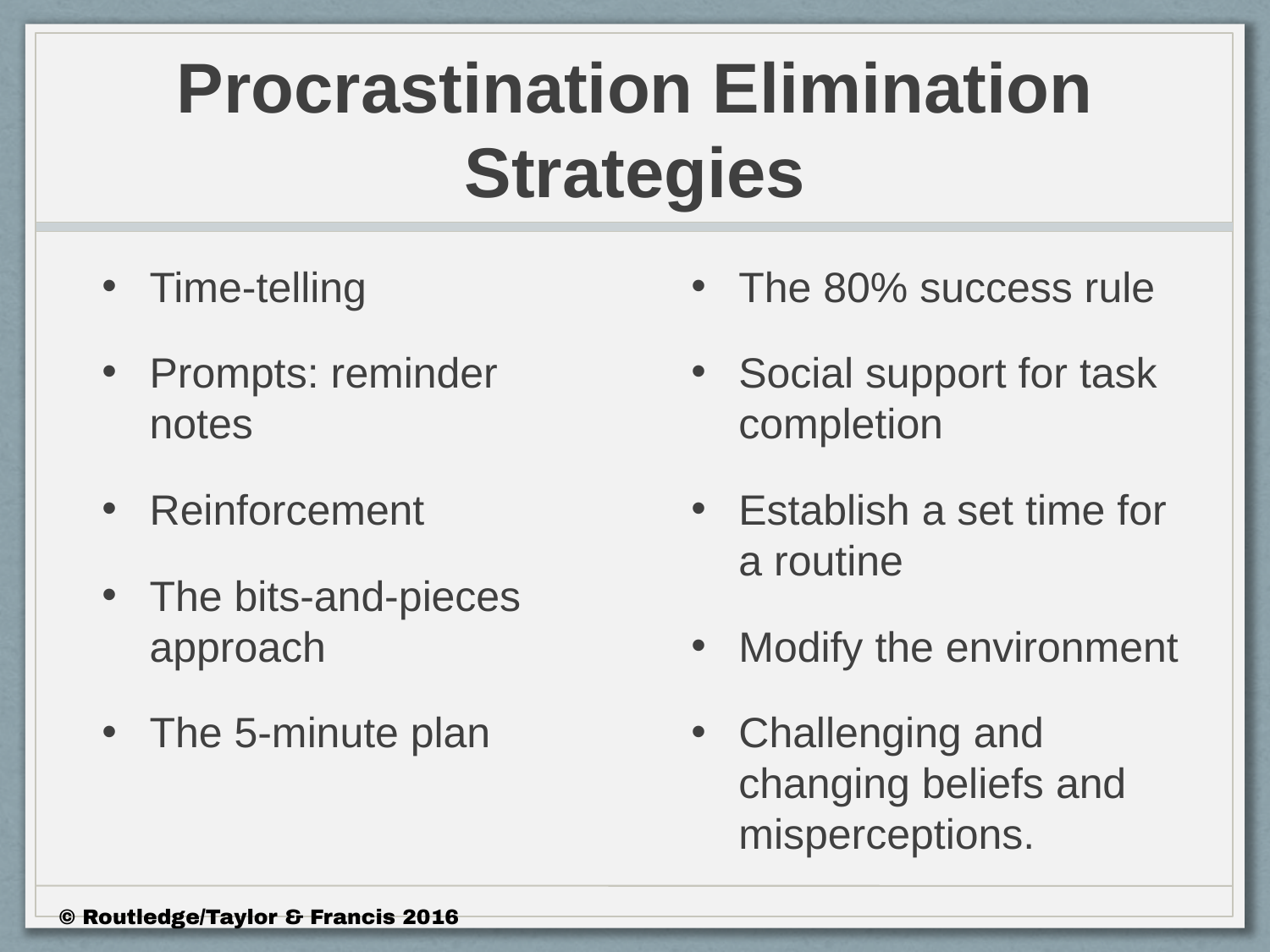

# Procrastination Elimination Strategies
Time-telling
Prompts: reminder notes
Reinforcement
The bits-and-pieces approach
The 5-minute plan
The 80% success rule
Social support for task completion
Establish a set time for a routine
Modify the environment
Challenging and changing beliefs and misperceptions.

© Routledge/Taylor & Francis 2016